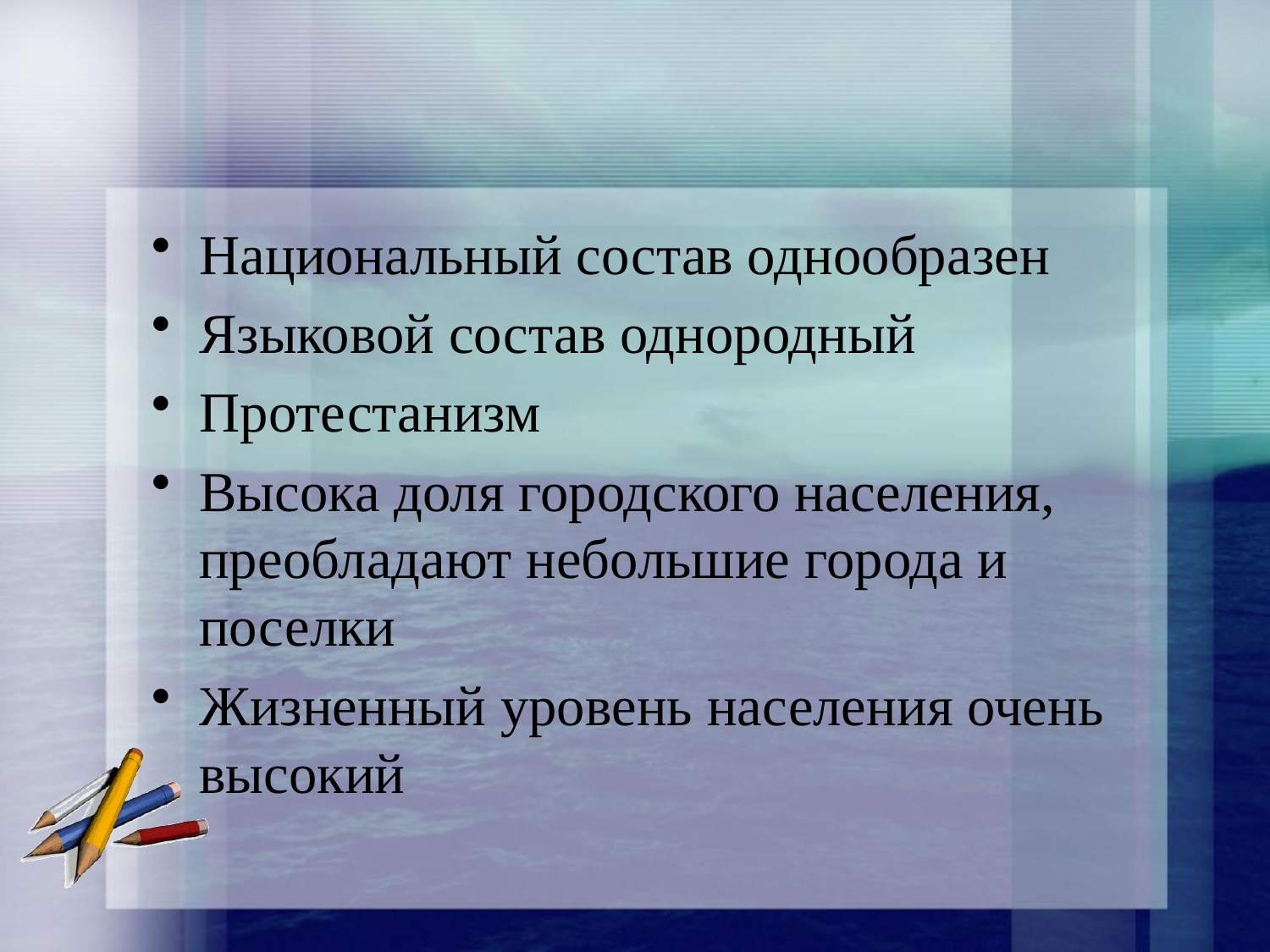

#
Национальный состав однообразен
Языковой состав однородный
Протестанизм
Высока доля городского населения, преобладают небольшие города и поселки
Жизненный уровень населения очень высокий